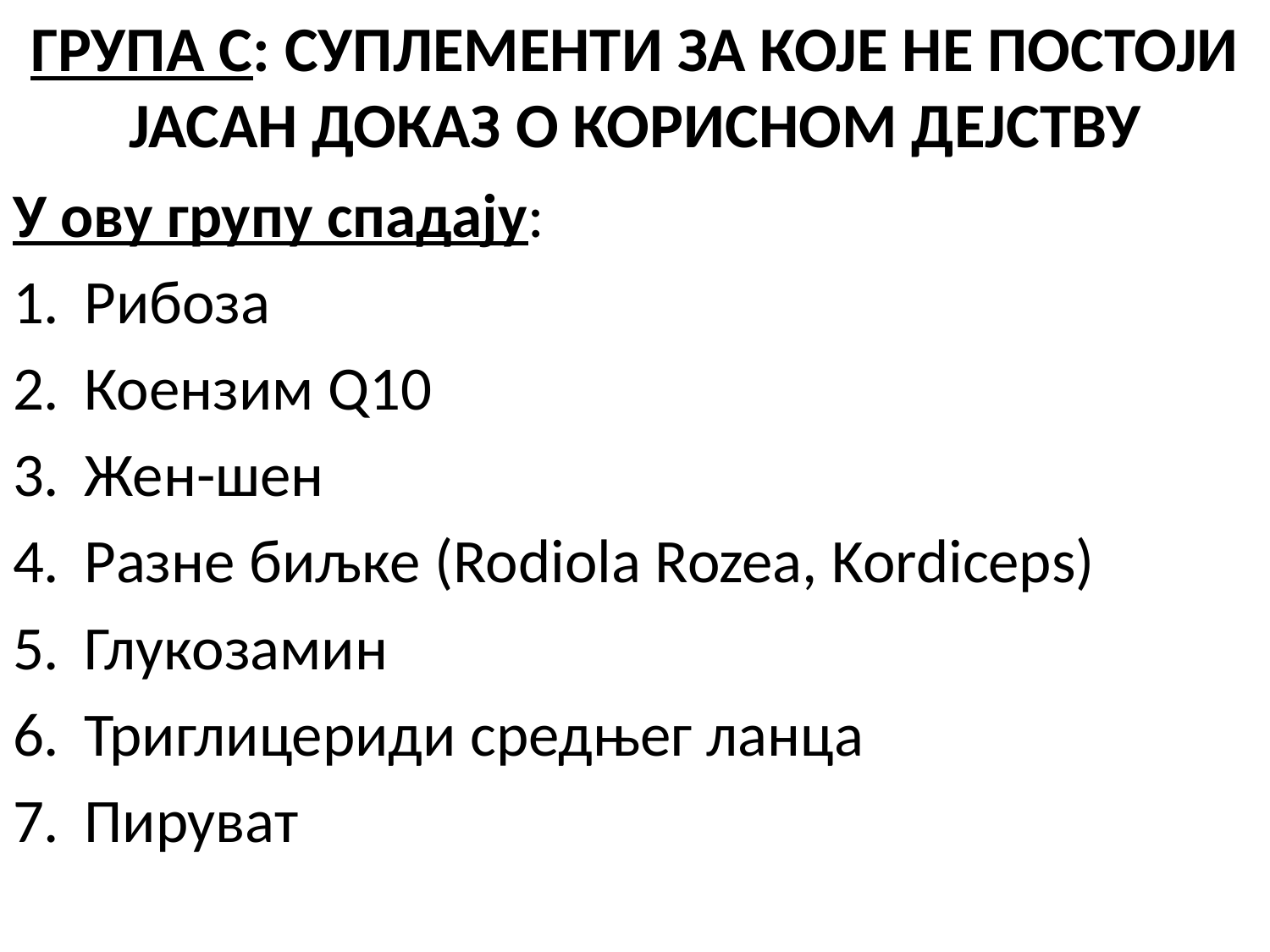

ГРУПА C: СУПЛЕМЕНТИ ЗА КОЈЕ НЕ ПОСТОЈИ ЈАСАН ДОКАЗ О КОРИСНОМ ДЕЈСТВУ
У ову групу спадају:
Рибоза
Коензим Q10
Жен-шен
Разне биљке (Rodiola Rozea, Kordiceps)
Глукозамин
Триглицериди средњег ланца
Пируват